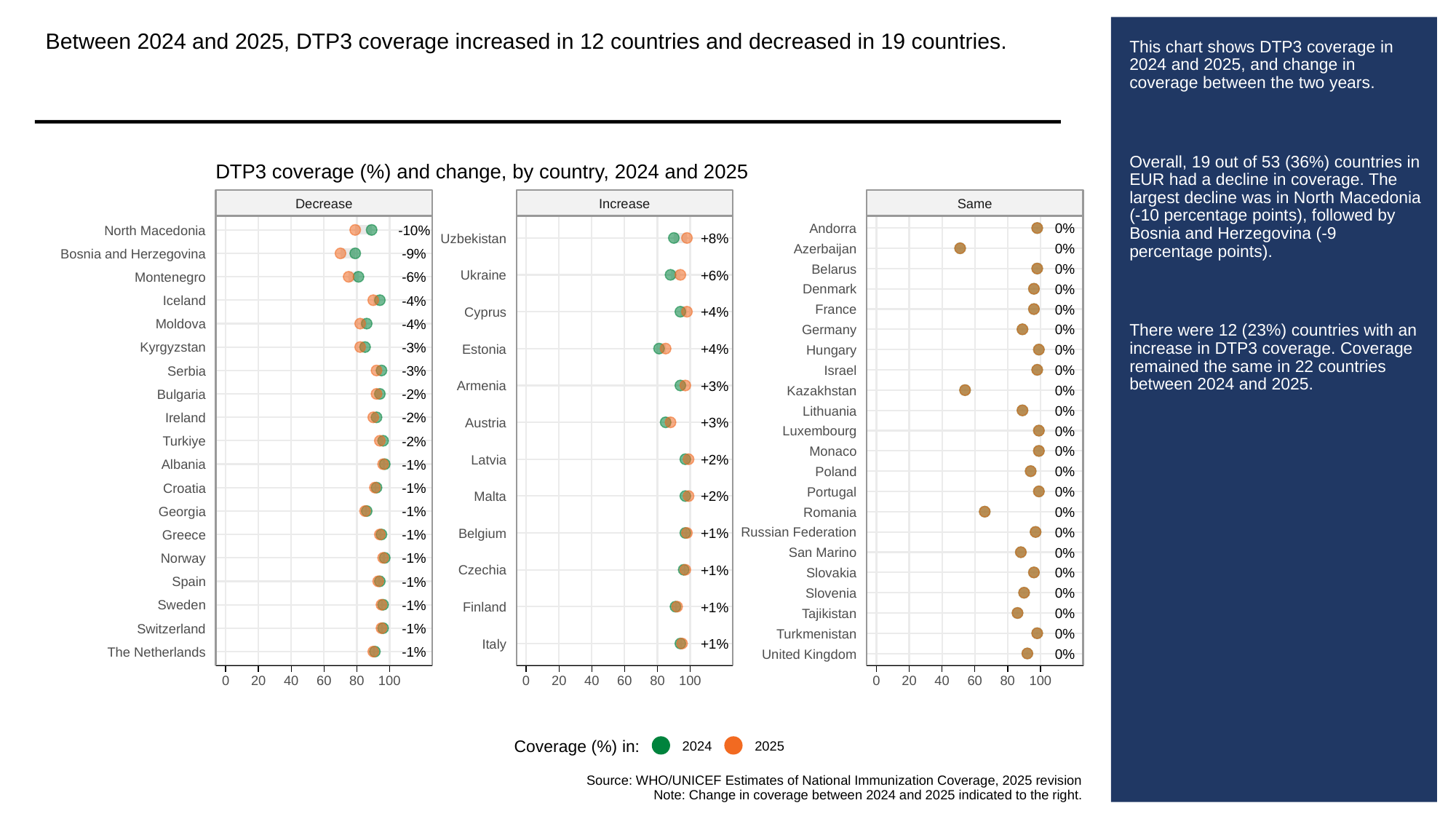

Between 2024 and 2025, DTP3 coverage increased in 12 countries and decreased in 19 countries.
# This chart shows DTP3 coverage in 2024 and 2025, and change in coverage between the two years.

Overall, 19 out of 53 (36%) countries in EUR had a decline in coverage. The largest decline was in North Macedonia (-10 percentage points), followed by Bosnia and Herzegovina (-9 percentage points).

There were 12 (23%) countries with an increase in DTP3 coverage. Coverage remained the same in 22 countries between 2024 and 2025.

DTP3 coverage (%) and change, by country, 2024 and 2025

Decrease
Increase
Same

0%
Andorra

-10%
North Macedonia

+8%
Uzbekistan

0%
Azerbaijan

-9%
Bosnia and Herzegovina

0%
Belarus

+6%
Ukraine

-6%
Montenegro

0%
Denmark

-4%
Iceland

0%
France

+4%
Cyprus

-4%
Moldova

0%
Germany

-3%
Kyrgyzstan

+4%
Estonia

0%
Hungary

0%
Israel

-3%
Serbia

+3%
Armenia

0%
Kazakhstan

-2%
Bulgaria

0%
Lithuania

-2%
Ireland

+3%
Austria

0%
Luxembourg

-2%
Turkiye

0%
Monaco

+2%
Latvia

-1%
Albania

0%
Poland

-1%
Croatia

0%
Portugal

+2%
Malta

-1%
Georgia

0%
Romania

0%
Russian Federation

+1%
Belgium

-1%
Greece

0%
San Marino

-1%
Norway

+1%
Czechia

0%
Slovakia

-1%
Spain

0%
Slovenia

-1%
Sweden

+1%
Finland

0%
Tajikistan

-1%
Switzerland

0%
Turkmenistan

+1%
Italy

-1%
The Netherlands

0%
United Kingdom

0
20
40
60
80
100
0
20
40
60
80
100
0
20
40
60
80
100

Coverage (%) in:
2024
2025
Source: WHO/UNICEF Estimates of National Immunization Coverage, 2025 revision
Note: Change in coverage between 2024 and 2025 indicated to the right.